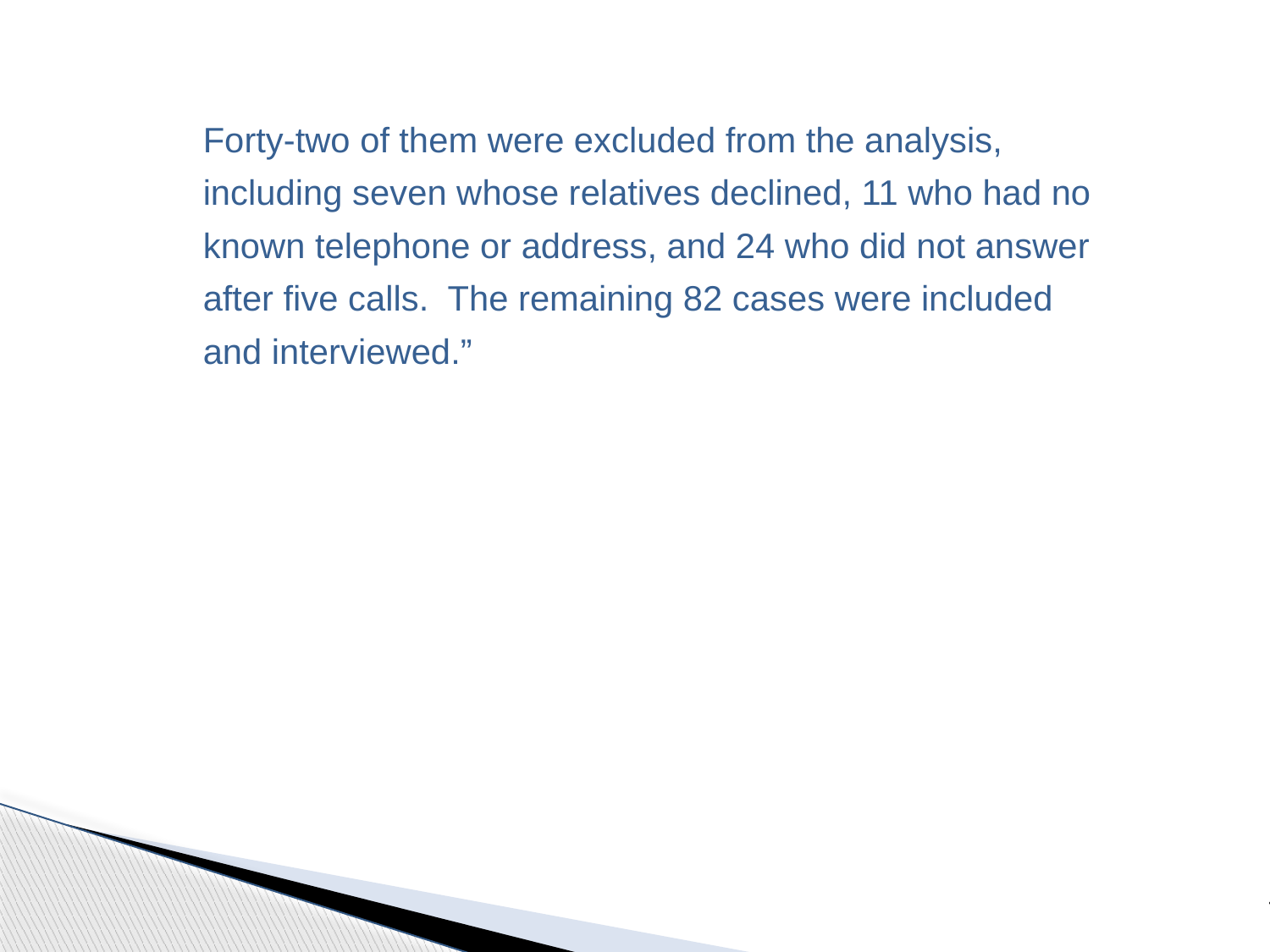

Forty-two of them were excluded from the analysis, including seven whose relatives declined, 11 who had no known telephone or address, and 24 who did not answer after five calls.  The remaining 82 cases were included and interviewed.”